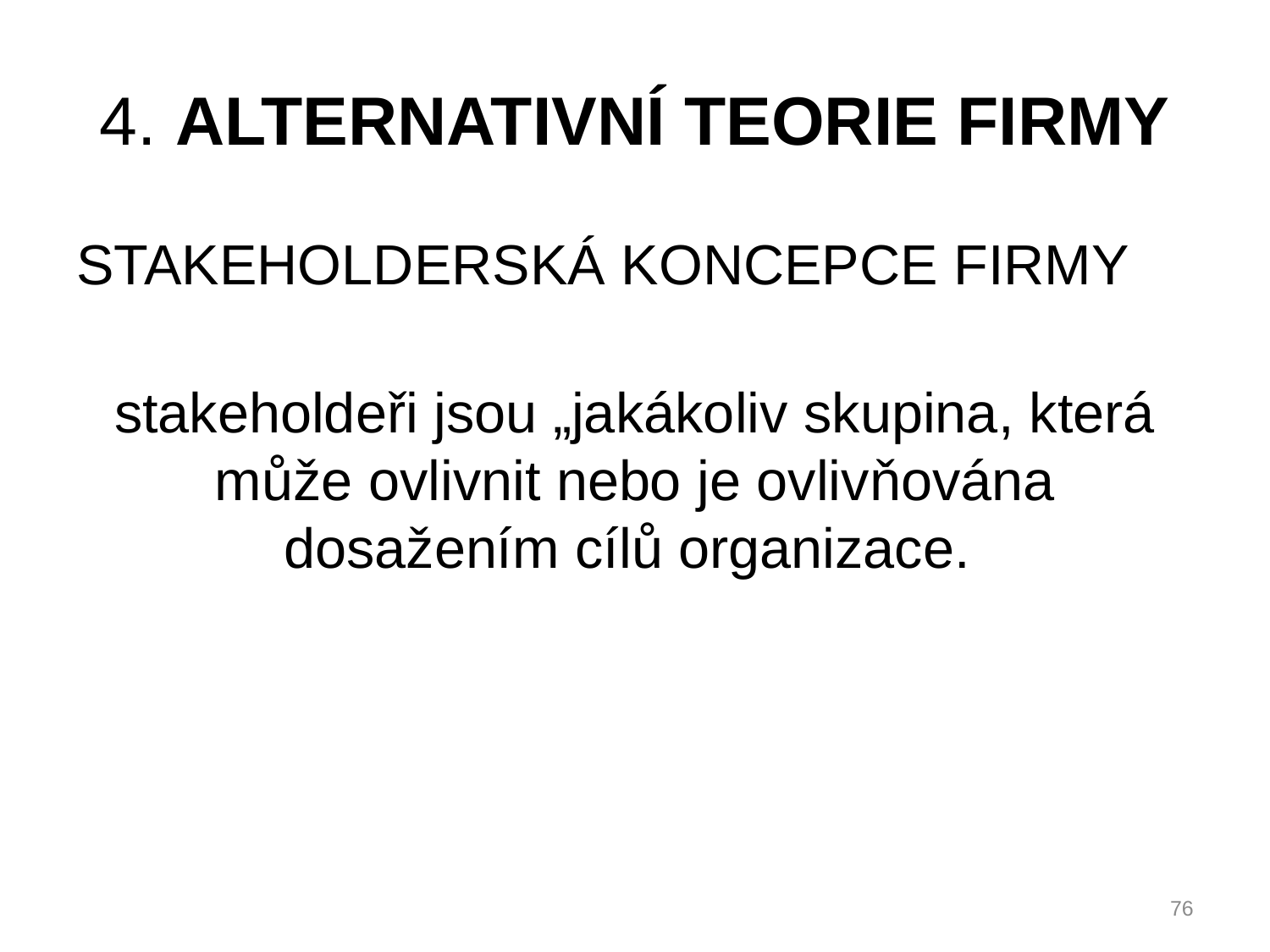

# 4. ALTERNATIVNÍ TEORIE FIRMY
STAKEHOLDERSKÁ KONCEPCE FIRMY

stakeholdeři jsou „jakákoliv skupina, která může ovlivnit nebo je ovlivňována dosažením cílů organizace.
76